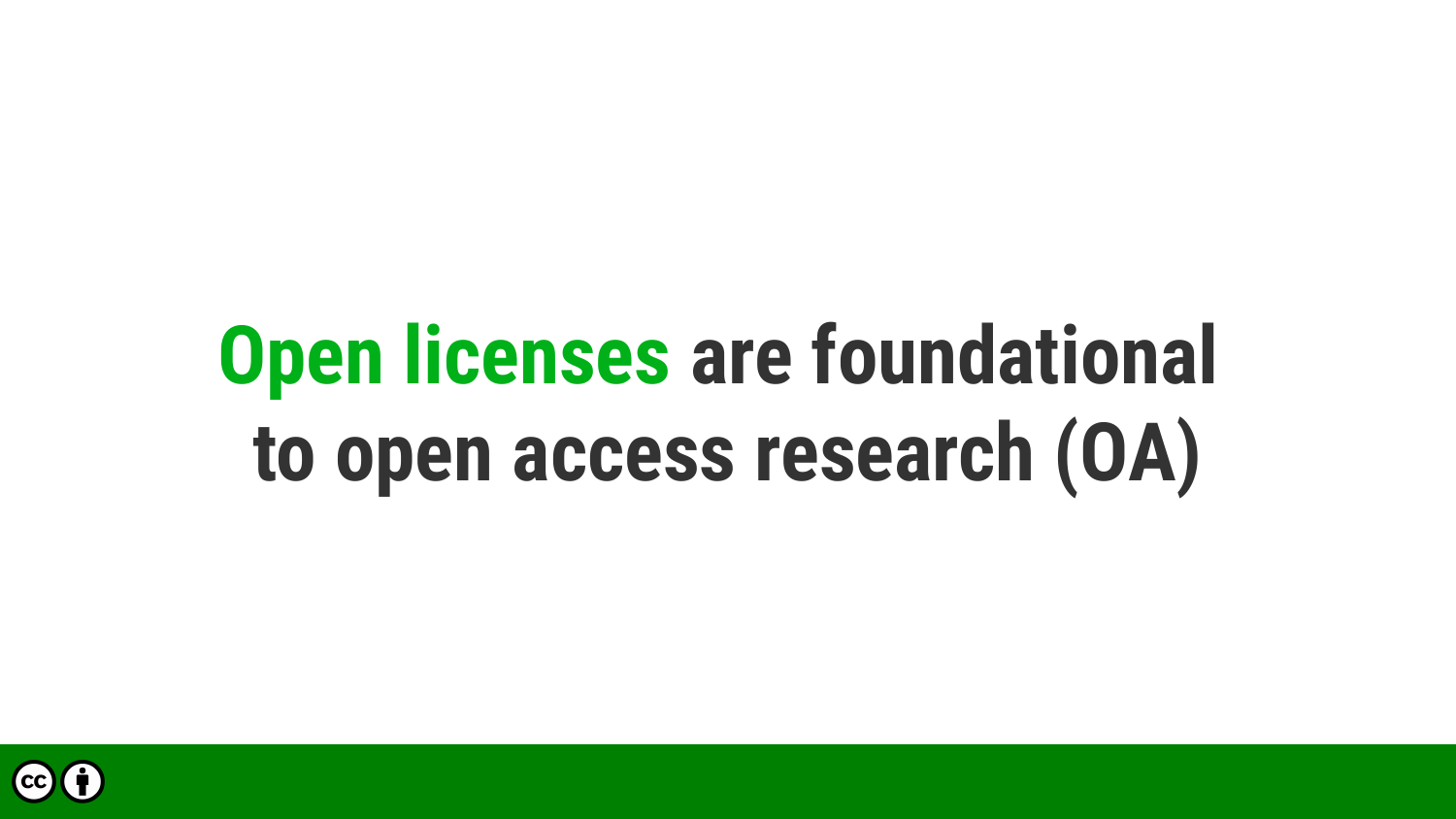

Open licenses are foundational
to open access research (OA)